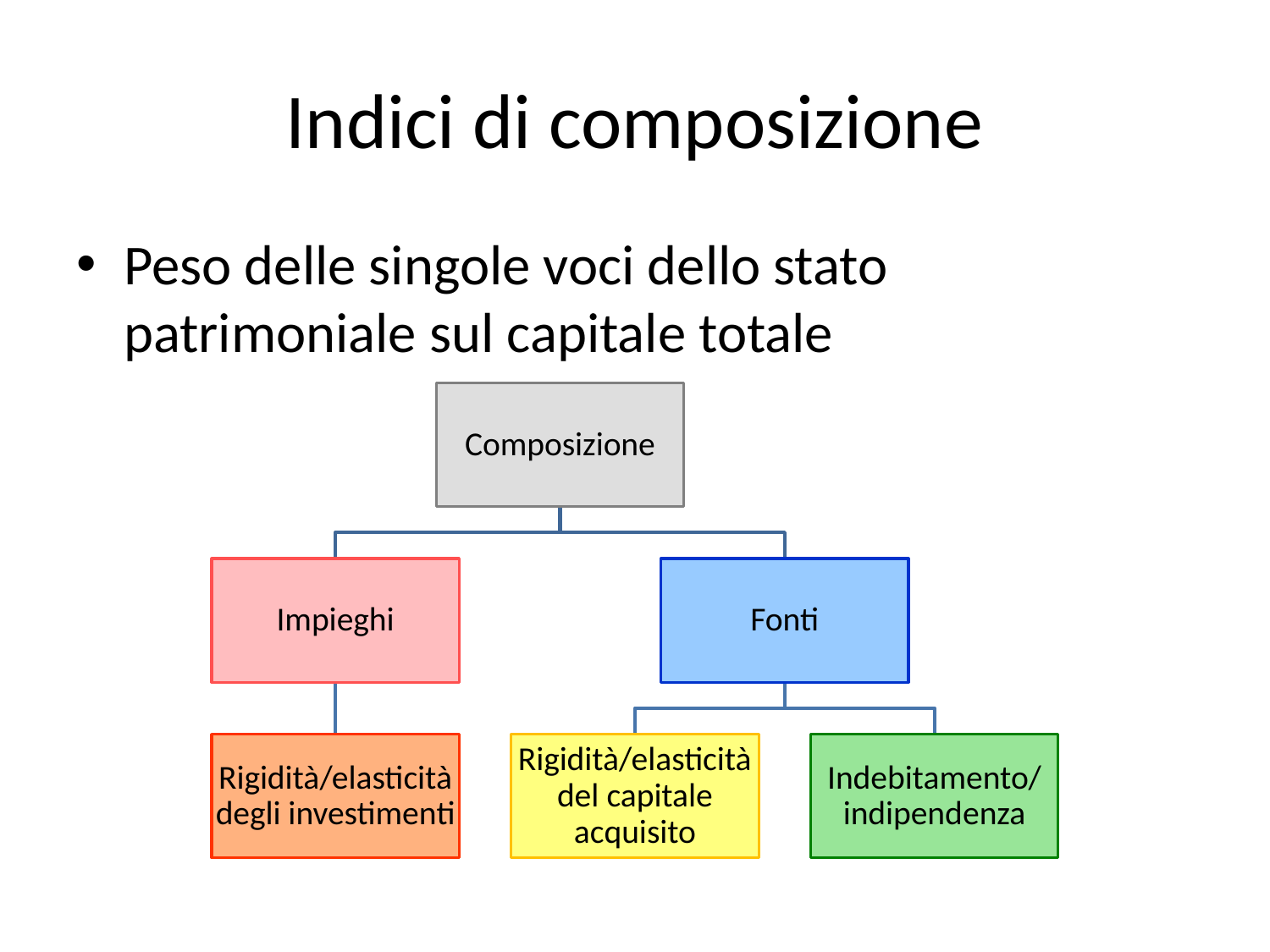

# Indici di composizione
Peso delle singole voci dello stato patrimoniale sul capitale totale
Composizione
Impieghi
Rigidità/elasticità degli investimenti
Fonti
Rigidità/elasticità del capitale acquisito
Indebitamento/ indipendenza